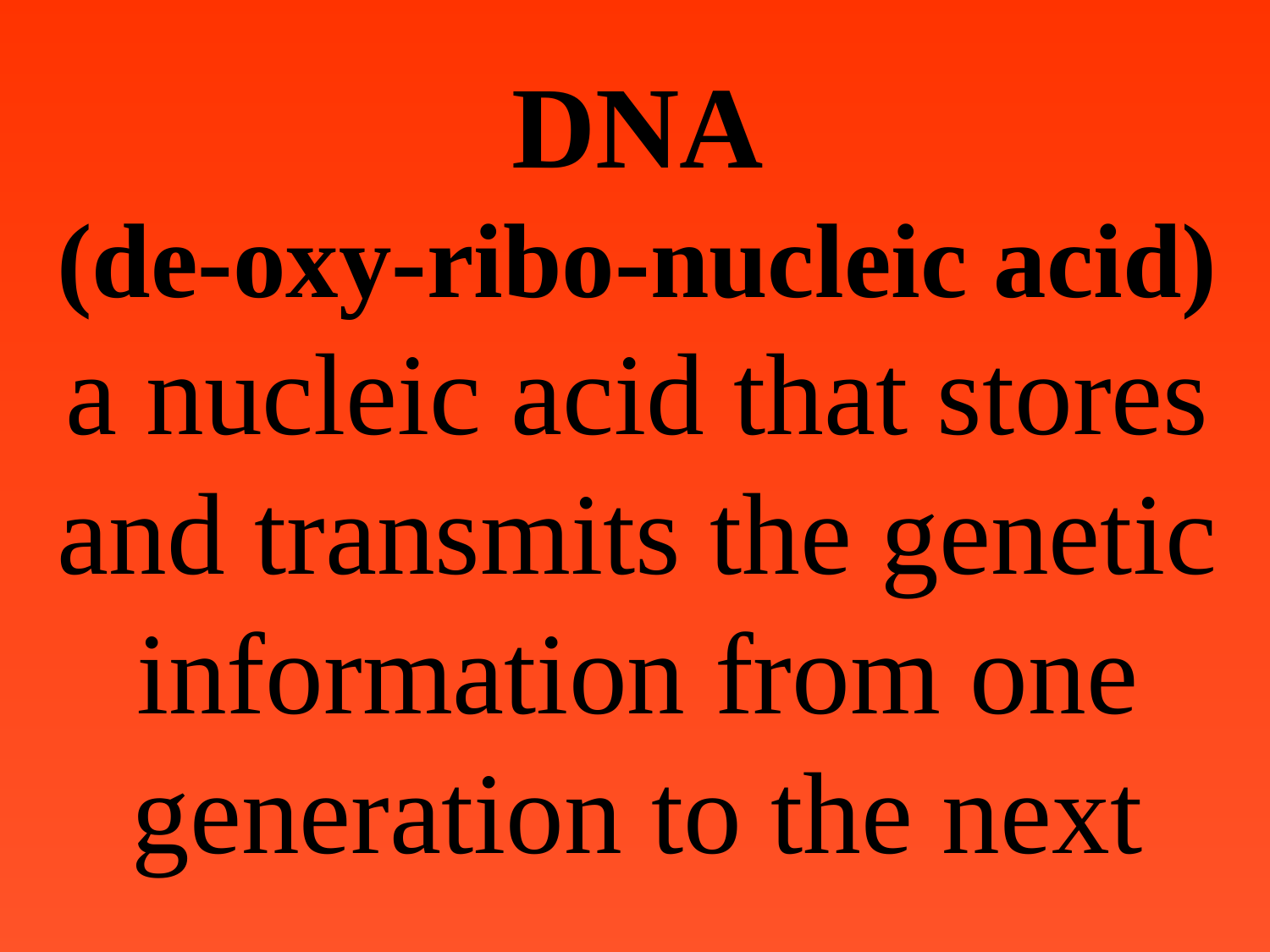

# DNA (de-oxy-ribo-nucleic acid) a nucleic acid that stores and transmits the genetic information from one generation to the next